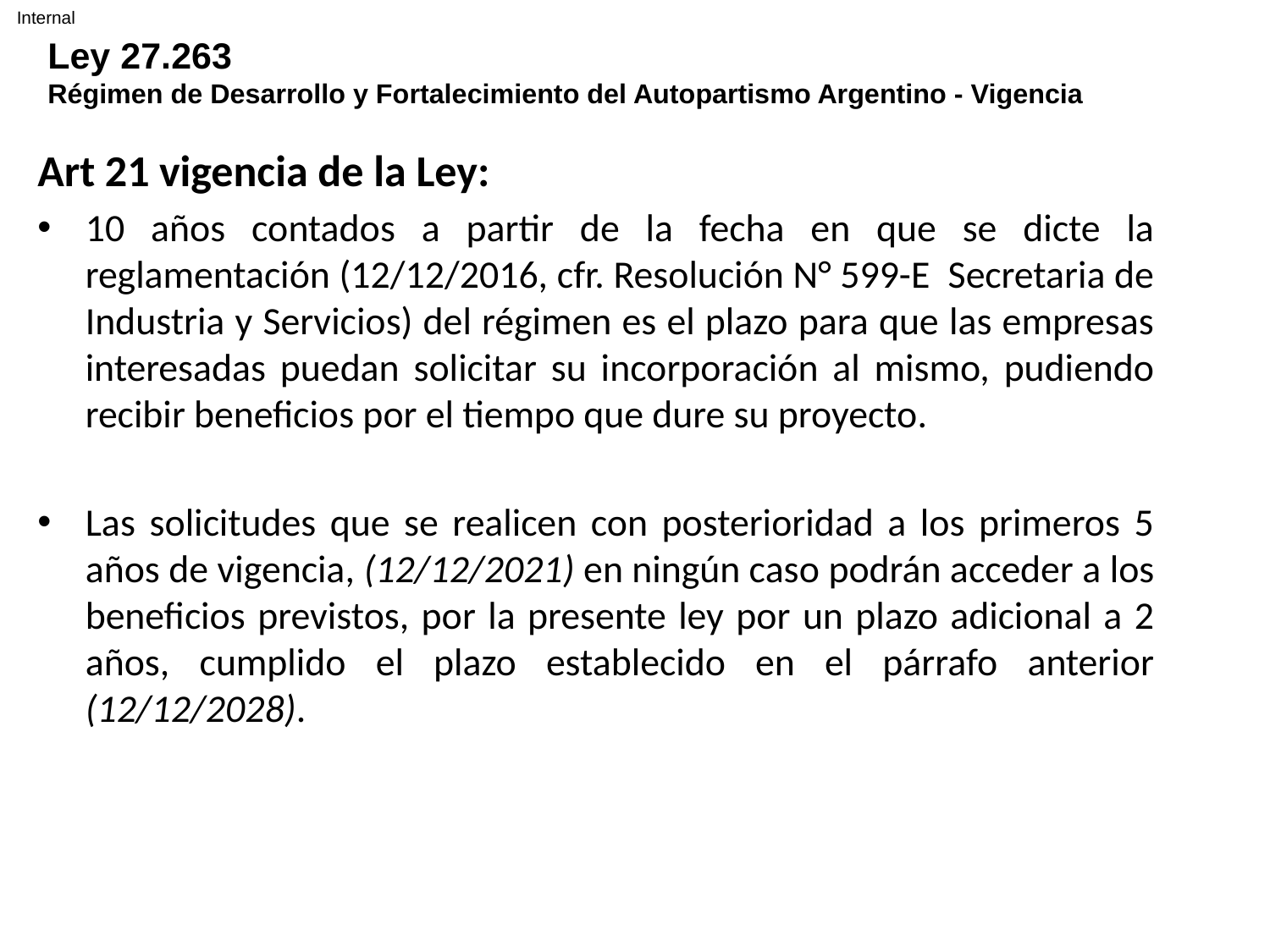

# Ley 27.263 Régimen de Desarrollo y Fortalecimiento del Autopartismo Argentino - Vigencia
Art 21 vigencia de la Ley:
10 años contados a partir de la fecha en que se dicte la reglamentación (12/12/2016, cfr. Resolución N° 599-E  Secretaria de Industria y Servicios) del régimen es el plazo para que las empresas interesadas puedan solicitar su incorporación al mismo, pudiendo recibir beneficios por el tiempo que dure su proyecto.

Las solicitudes que se realicen con posterioridad a los primeros 5 años de vigencia, (12/12/2021) en ningún caso podrán acceder a los beneficios previstos, por la presente ley por un plazo adicional a 2 años, cumplido el plazo establecido en el párrafo anterior (12/12/2028).